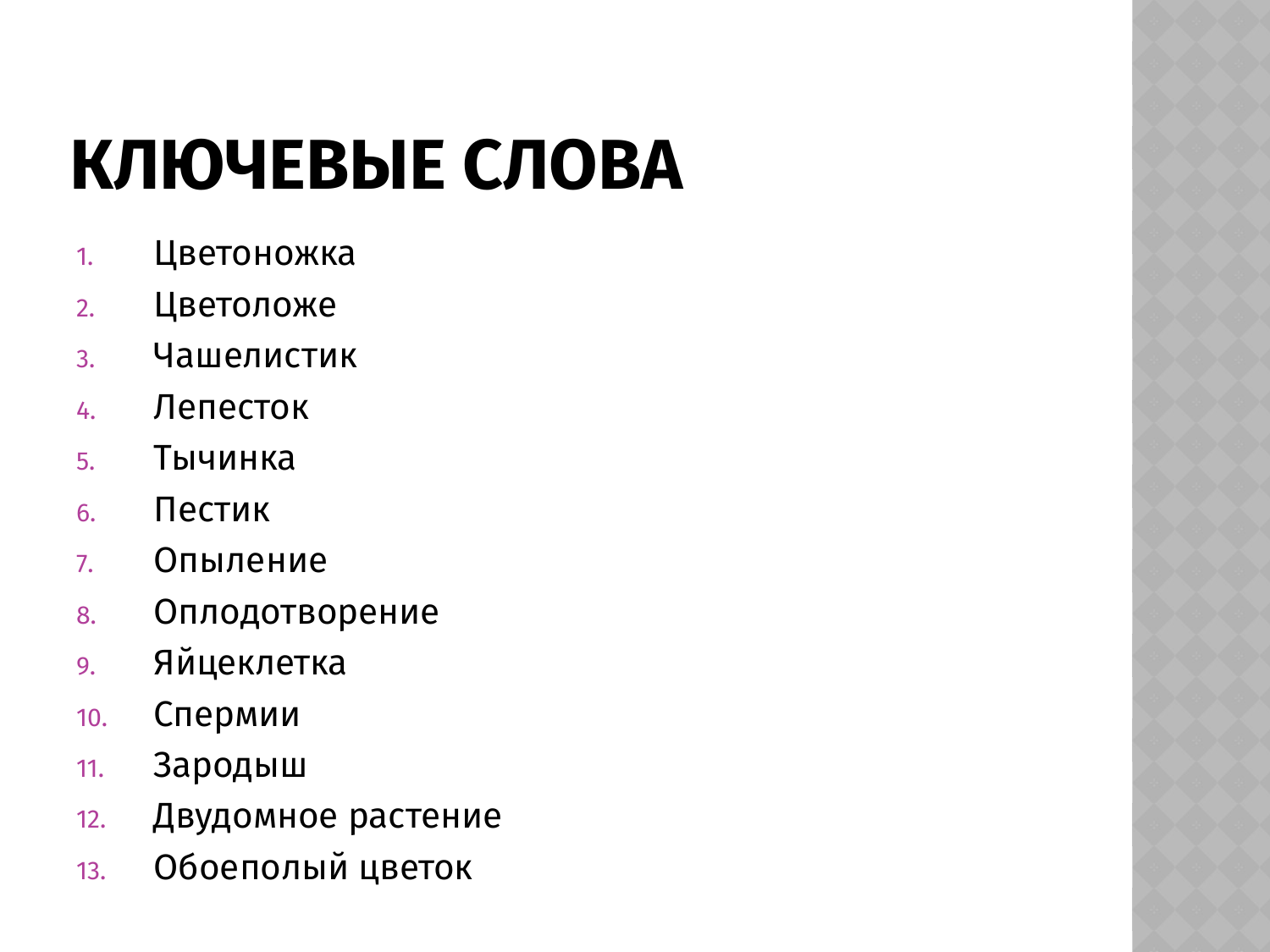

# Ключевые слова
Цветоножка
Цветоложе
Чашелистик
Лепесток
Тычинка
Пестик
Опыление
Оплодотворение
Яйцеклетка
Спермии
Зародыш
Двудомное растение
Обоеполый цветок